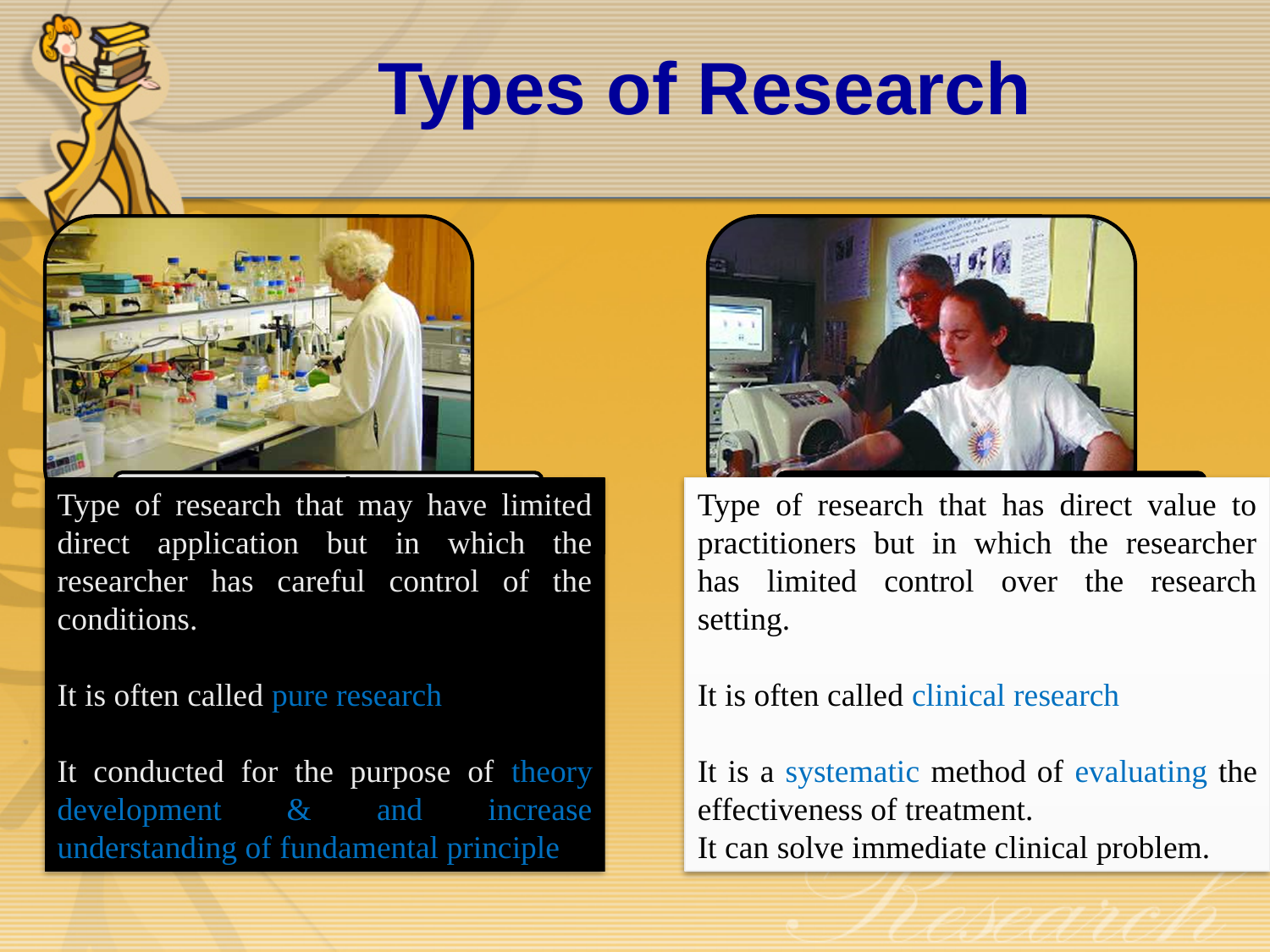

# Types of Research
Basic
Applied
Type of research that may have limited direct application but in which the researcher has careful control of the conditions.

It is often called pure research

It conducted for the purpose of theory development & and increase understanding of fundamental principle
Type of research that has direct value to practitioners but in which the researcher has limited control over the research setting.

It is often called clinical research

It is a systematic method of evaluating the effectiveness of treatment.
It can solve immediate clinical problem.